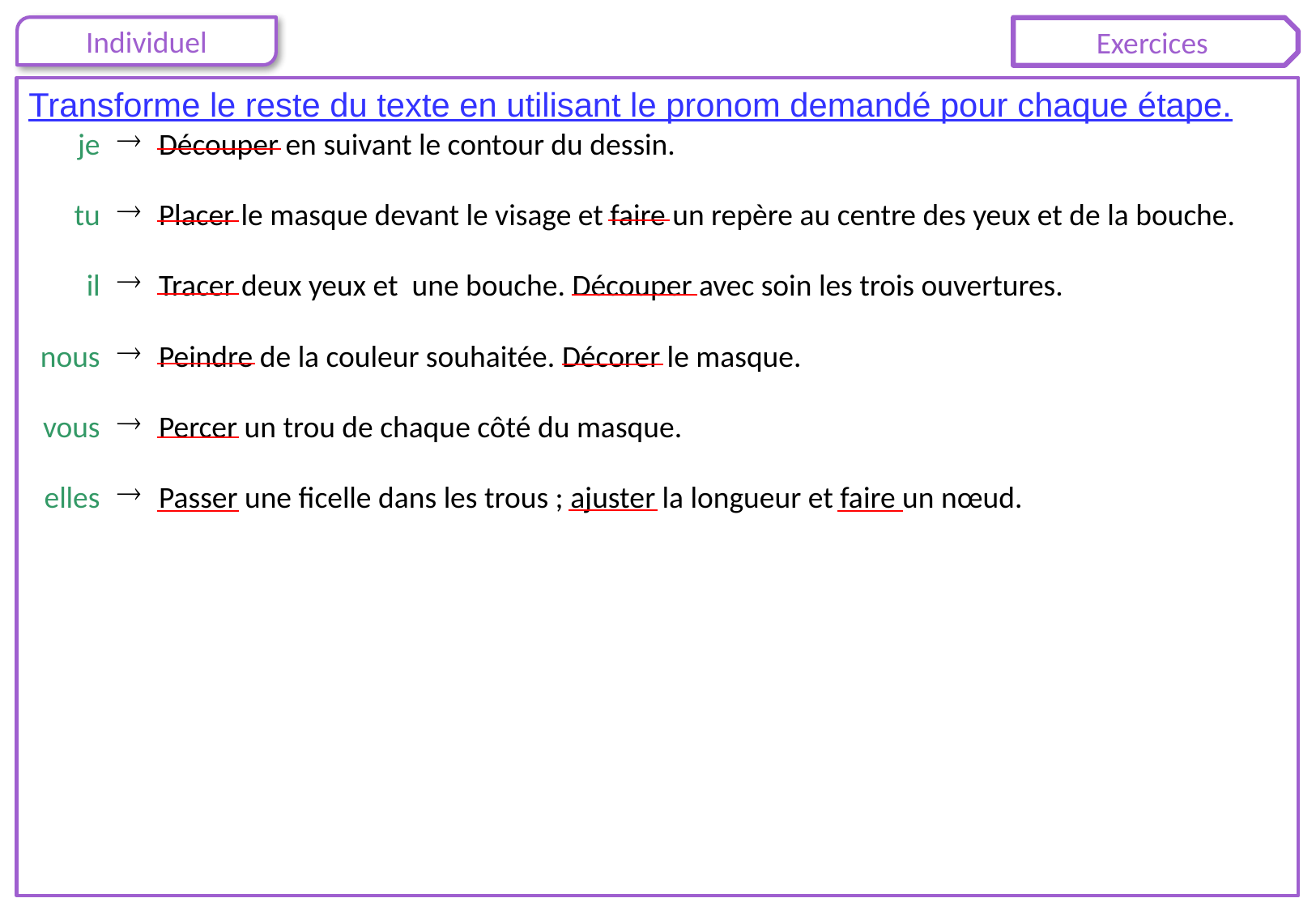

Transforme le reste du texte en utilisant le pronom demandé pour chaque étape.
| je | → | Découper en suivant le contour du dessin. |
| --- | --- | --- |
| tu | → | Placer le masque devant le visage et faire un repère au centre des yeux et de la bouche. |
| il | → | Tracer deux yeux et une bouche. Découper avec soin les trois ouvertures. |
| nous | → | Peindre de la couleur souhaitée. Décorer le masque. |
| vous | → | Percer un trou de chaque côté du masque. |
| elles | → | Passer une ficelle dans les trous ; ajuster la longueur et faire un nœud. |